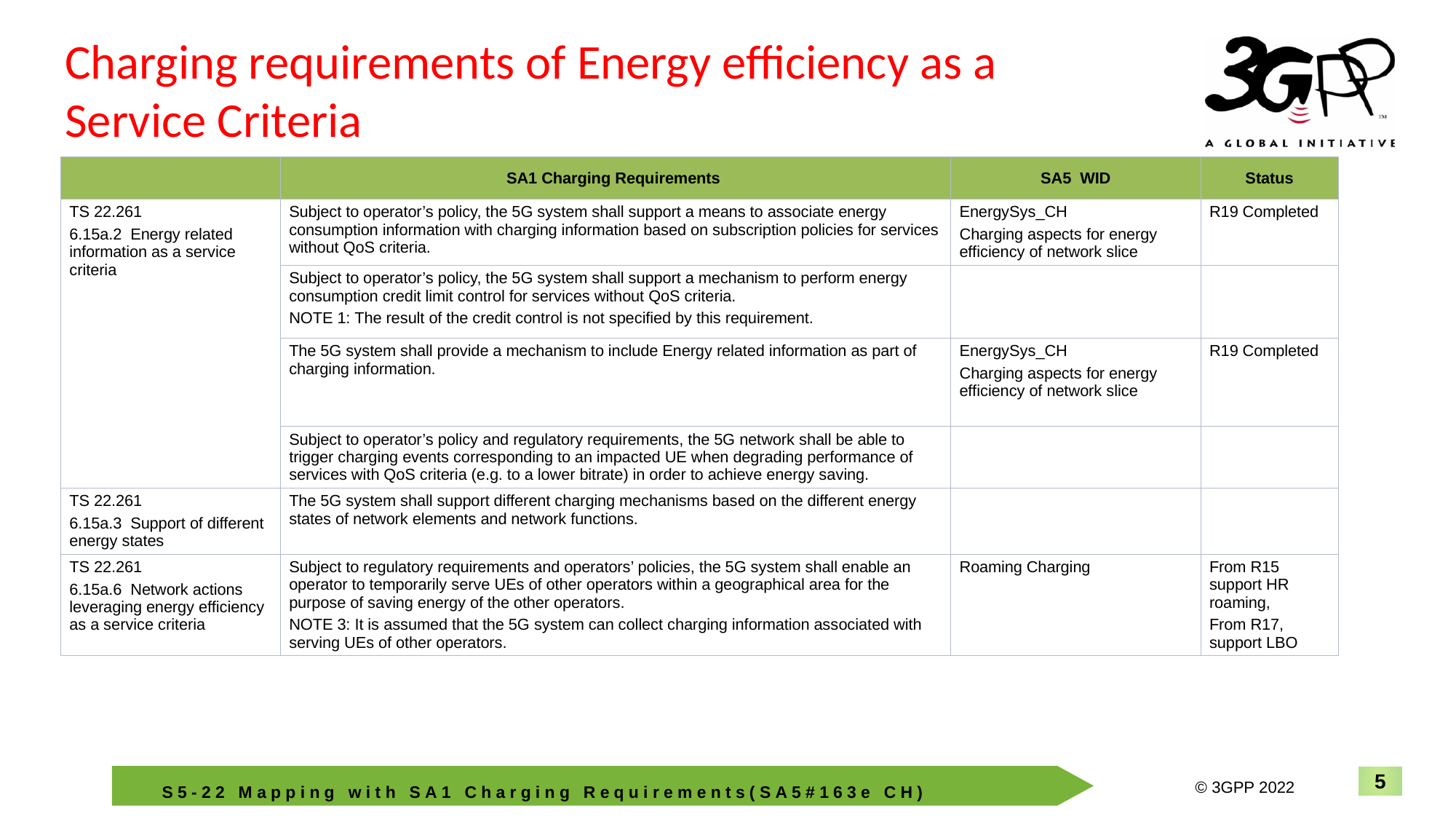

# Charging requirements of Energy efficiency as a Service Criteria
|  | SA1 Charging Requirements | SA5 WID | Status |
| --- | --- | --- | --- |
| TS 22.261 6.15a.2 Energy related information as a service criteria | Subject to operator’s policy, the 5G system shall support a means to associate energy consumption information with charging information based on subscription policies for services without QoS criteria. | EnergySys\_CH Charging aspects for energy efficiency of network slice | R19 Completed |
|  | Subject to operator’s policy, the 5G system shall support a mechanism to perform energy consumption credit limit control for services without QoS criteria. NOTE 1: The result of the credit control is not specified by this requirement. |  |  |
|  | The 5G system shall provide a mechanism to include Energy related information as part of charging information. | EnergySys\_CH Charging aspects for energy efficiency of network slice | R19 Completed |
|  | Subject to operator’s policy and regulatory requirements, the 5G network shall be able to trigger charging events corresponding to an impacted UE when degrading performance of services with QoS criteria (e.g. to a lower bitrate) in order to achieve energy saving. |  |  |
| TS 22.261 6.15a.3 Support of different energy states | The 5G system shall support different charging mechanisms based on the different energy states of network elements and network functions. |  |  |
| TS 22.261 6.15a.6 Network actions leveraging energy efficiency as a service criteria | Subject to regulatory requirements and operators’ policies, the 5G system shall enable an operator to temporarily serve UEs of other operators within a geographical area for the purpose of saving energy of the other operators. NOTE 3: It is assumed that the 5G system can collect charging information associated with serving UEs of other operators. | Roaming Charging | From R15 support HR roaming, From R17, support LBO |